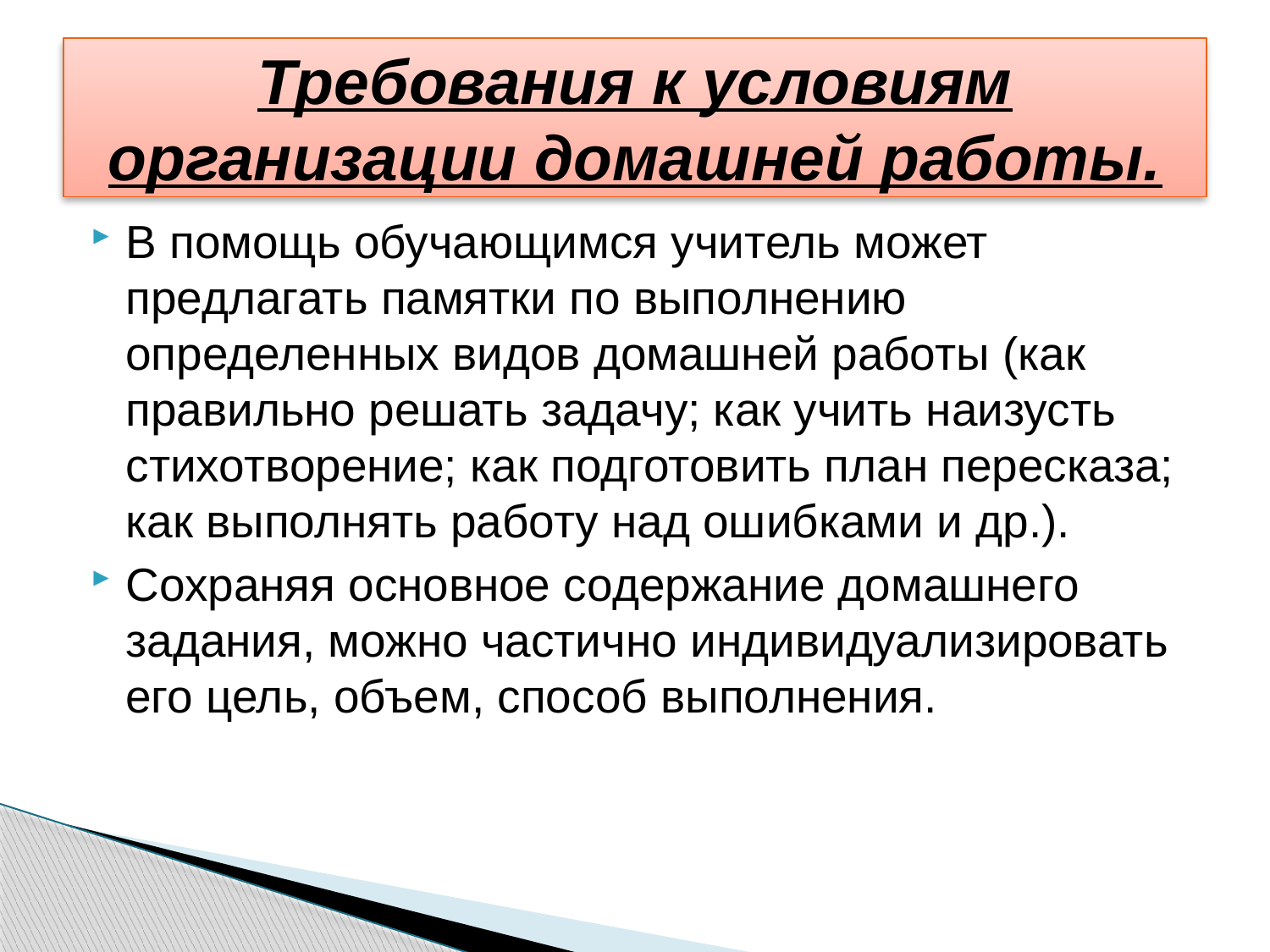

# Требования к условиям организации домашней работы.
В помощь обучающимся учитель может предлагать памятки по выполнению определенных видов домашней работы (как правильно решать задачу; как учить наизусть стихотворение; как подготовить план пересказа; как выполнять работу над ошибками и др.).
Сохраняя основное содержание домашнего задания, можно частично индивидуализировать его цель, объем, способ выполнения.